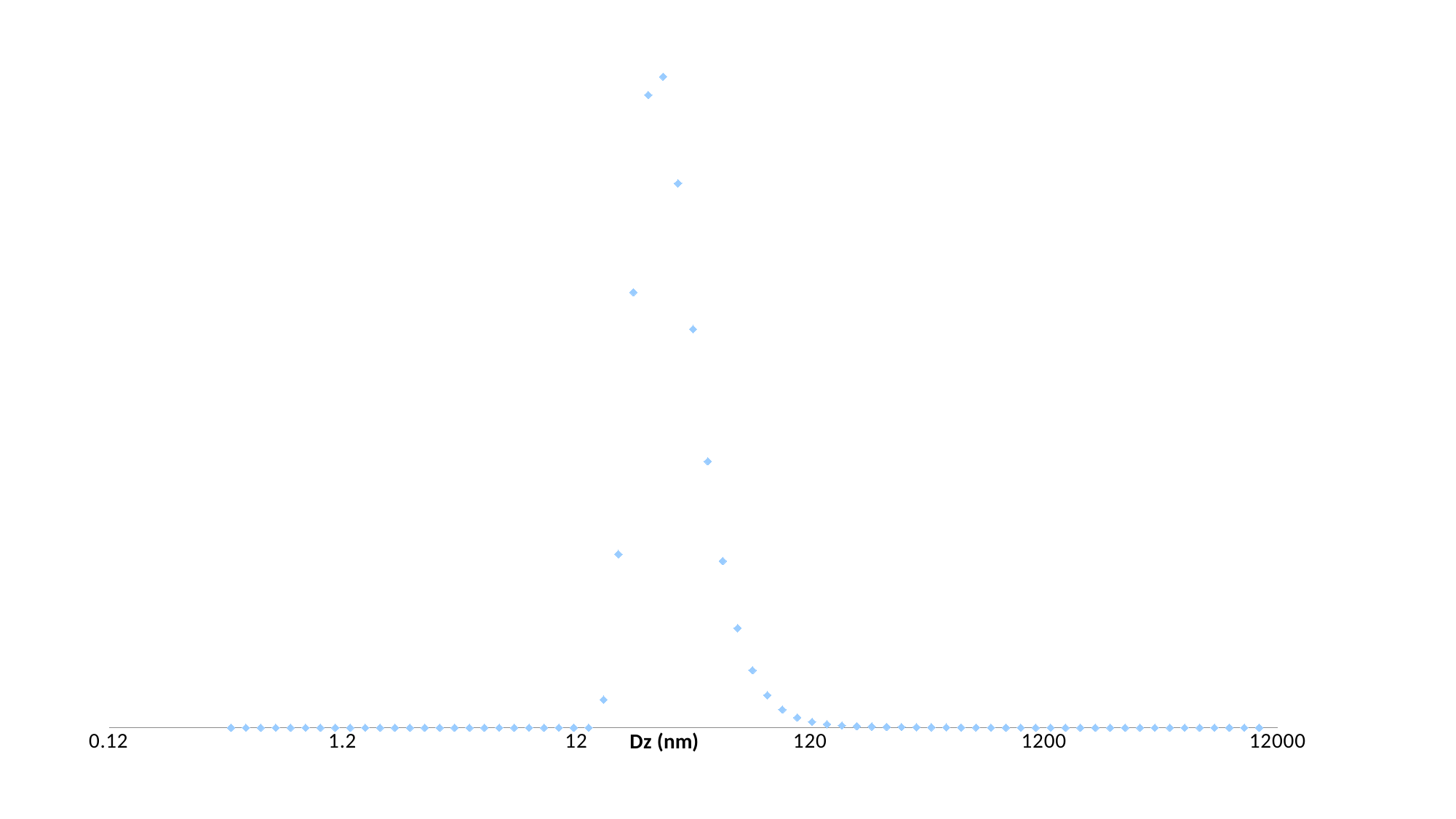

### Chart

| Category | Record 167: AJ143 non filtré 3 |
|---|---|